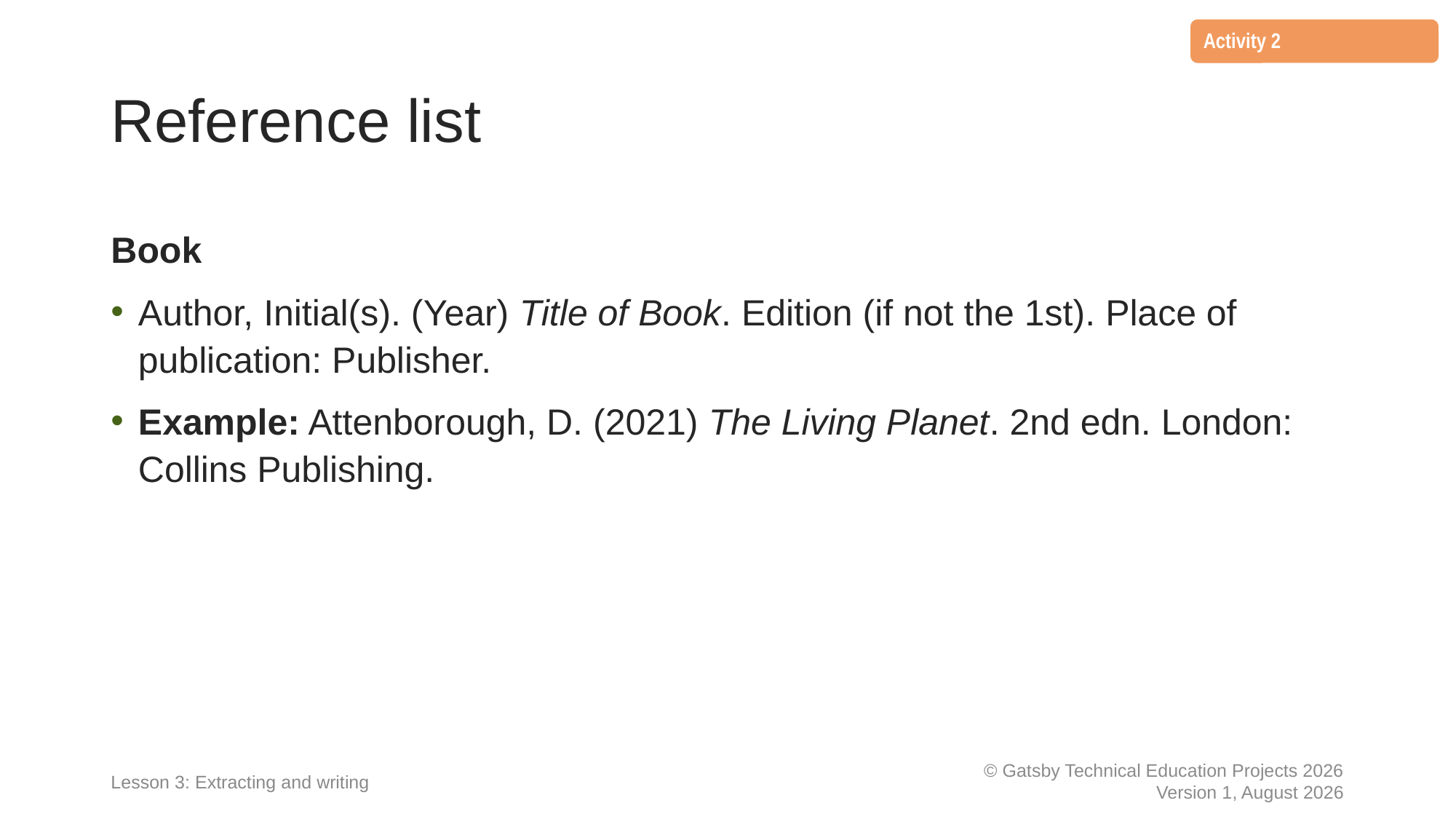

Activity 2
1
2
# Reference list
Book
Author, Initial(s). (Year) Title of Book. Edition (if not the 1st). Place of publication: Publisher.
Example: Attenborough, D. (2021) The Living Planet. 2nd edn. London: Collins Publishing.

Lesson 3: Extracting and writing